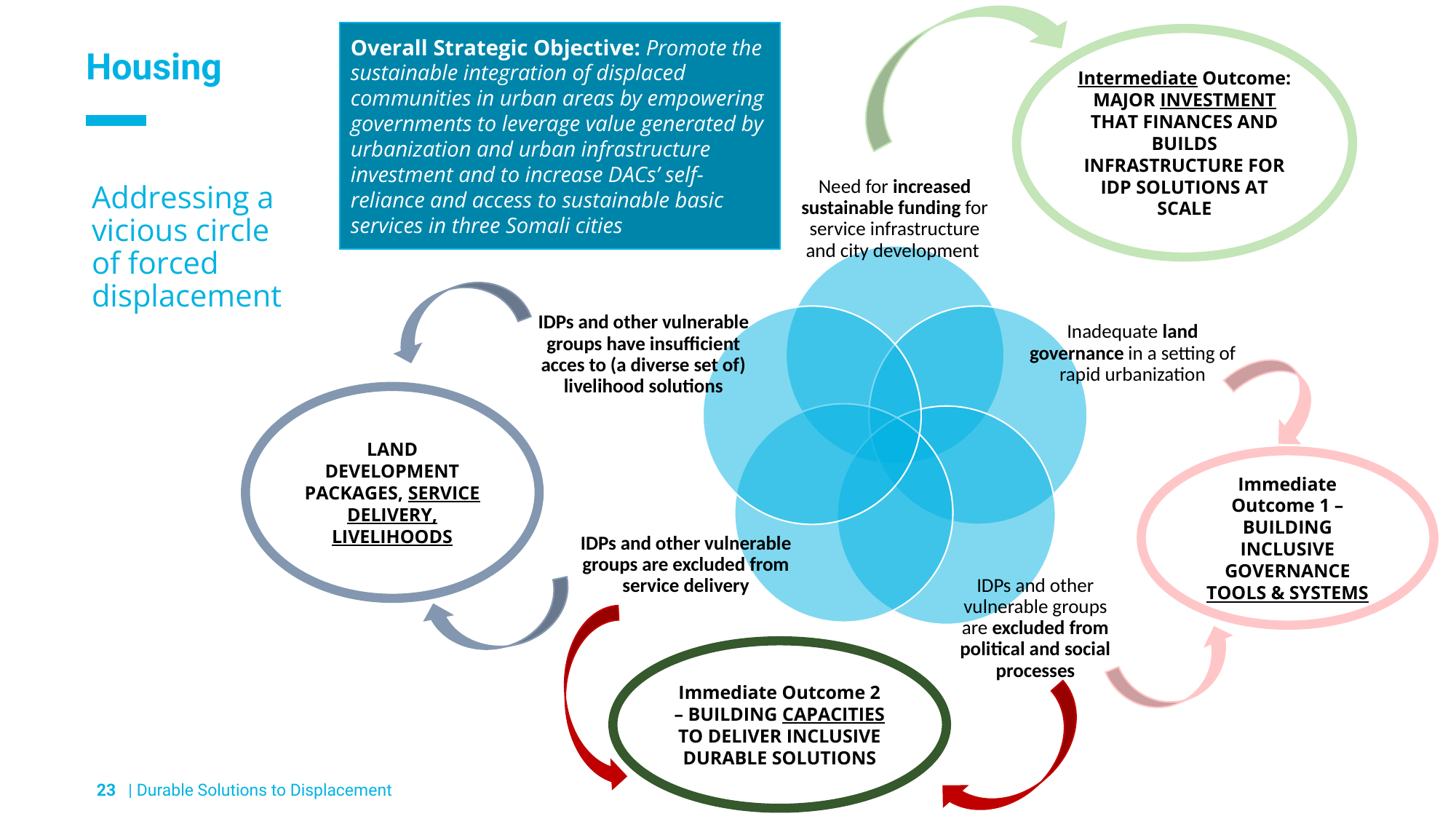

Overall Strategic Objective: Promote the sustainable integration of displaced communities in urban areas by empowering governments to leverage value generated by urbanization and urban infrastructure investment and to increase DACs’ self-reliance and access to sustainable basic services in three Somali cities
Need for increased sustainable funding for service infrastructure and city development
Inadequate land governance in a setting of rapid urbanization
IDPs and other vulnerable groups are excluded from political and social processes
IDPs and other vulnerable groups are excluded from service delivery
IDPs and other vulnerable groups have insufficient acces to (a diverse set of) livelihood solutions
Intermediate Outcome:
MAJOR INVESTMENT THAT FINANCES AND BUILDS INFRASTRUCTURE FOR IDP SOLUTIONS AT SCALE
Housing
Addressing a vicious circle of forced displacement

LAND DEVELOPMENT PACKAGES, SERVICE DELIVERY, LIVELIHOODS
Immediate Outcome 1 – BUILDING INCLUSIVE GOVERNANCE TOOLS & SYSTEMS

Immediate Outcome 2 – BUILDING CAPACITIES TO DELIVER INCLUSIVE DURABLE SOLUTIONS

23   | Durable Solutions to Displacement